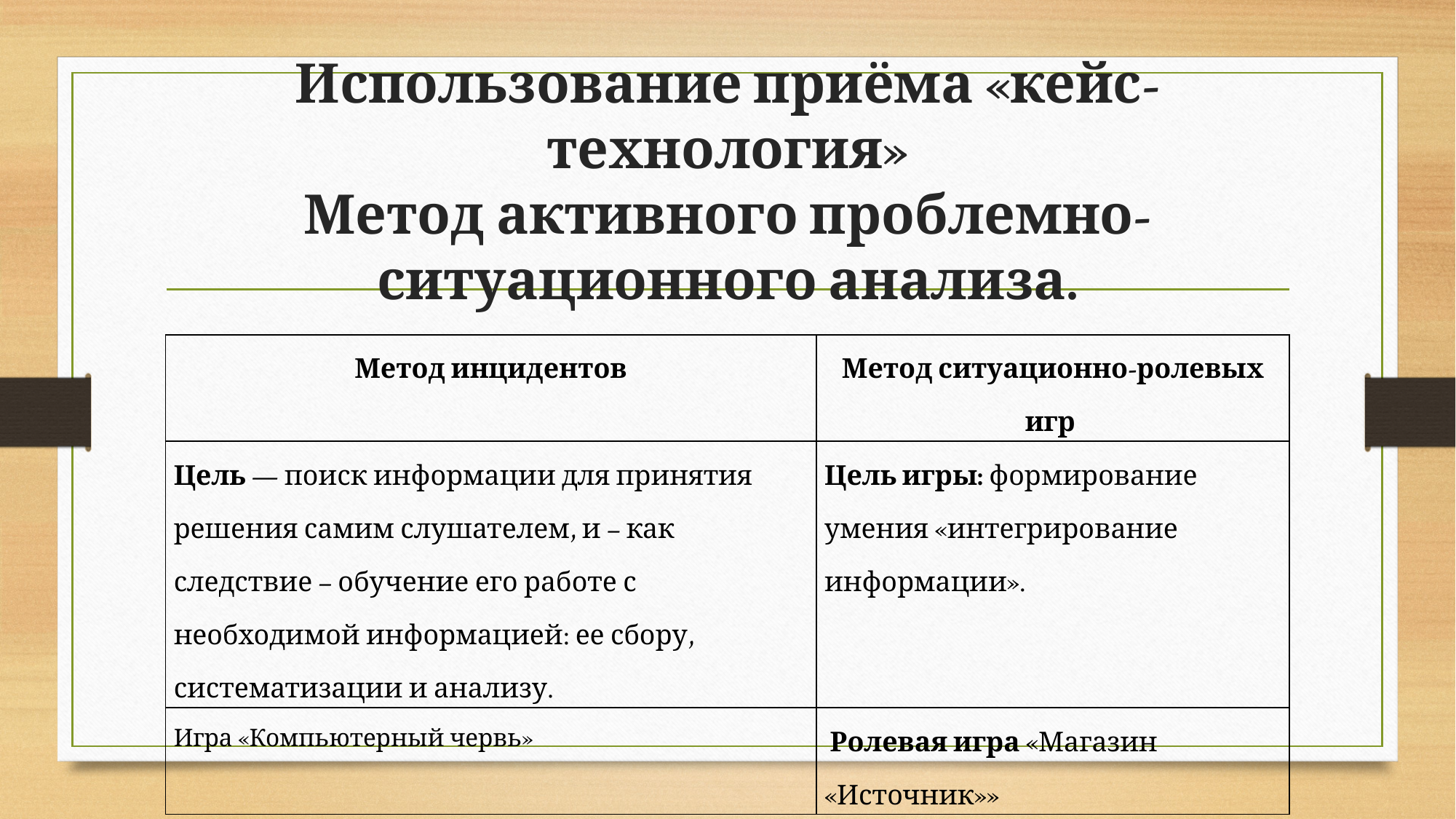

# Использование приёма «кейс-технология» Метод активного проблемно-ситуационного анализа.
| Метод инцидентов | Метод ситуационно-ролевых игр |
| --- | --- |
| Цель — поиск информации для принятия решения самим слушателем, и – как следствие – обучение его работе с необходимой информацией: ее сбору, систематизации и анализу. | Цель игры: формирование умения «интегрирование информации». |
| Игра «Компьютерный червь» | Ролевая игра «Магазин «Источник»» |